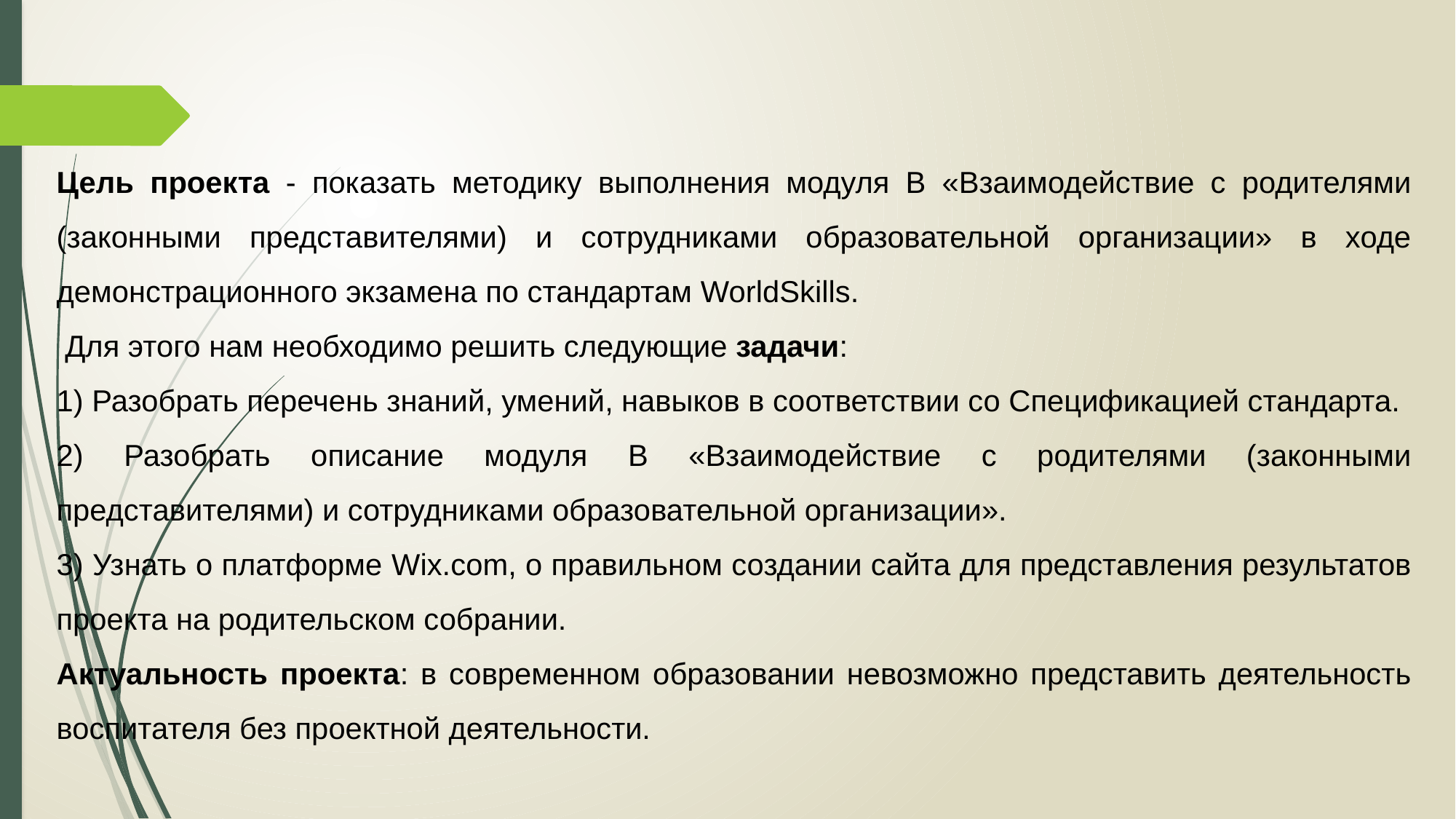

Цель проекта - показать методику выполнения модуля В «Взаимодействие с родителями (законными представителями) и сотрудниками образовательной организации» в ходе демонстрационного экзамена по стандартам WorldSkills.
 Для этого нам необходимо решить следующие задачи:
1) Разобрать перечень знаний, умений, навыков в соответствии со Спецификацией стандарта.
2) Разобрать описание модуля В «Взаимодействие с родителями (законными представителями) и сотрудниками образовательной организации».
3) Узнать о платформе Wix.com, о правильном создании сайта для представления результатов проекта на родительском собрании.
Актуальность проекта: в современном образовании невозможно представить деятельность воспитателя без проектной деятельности.